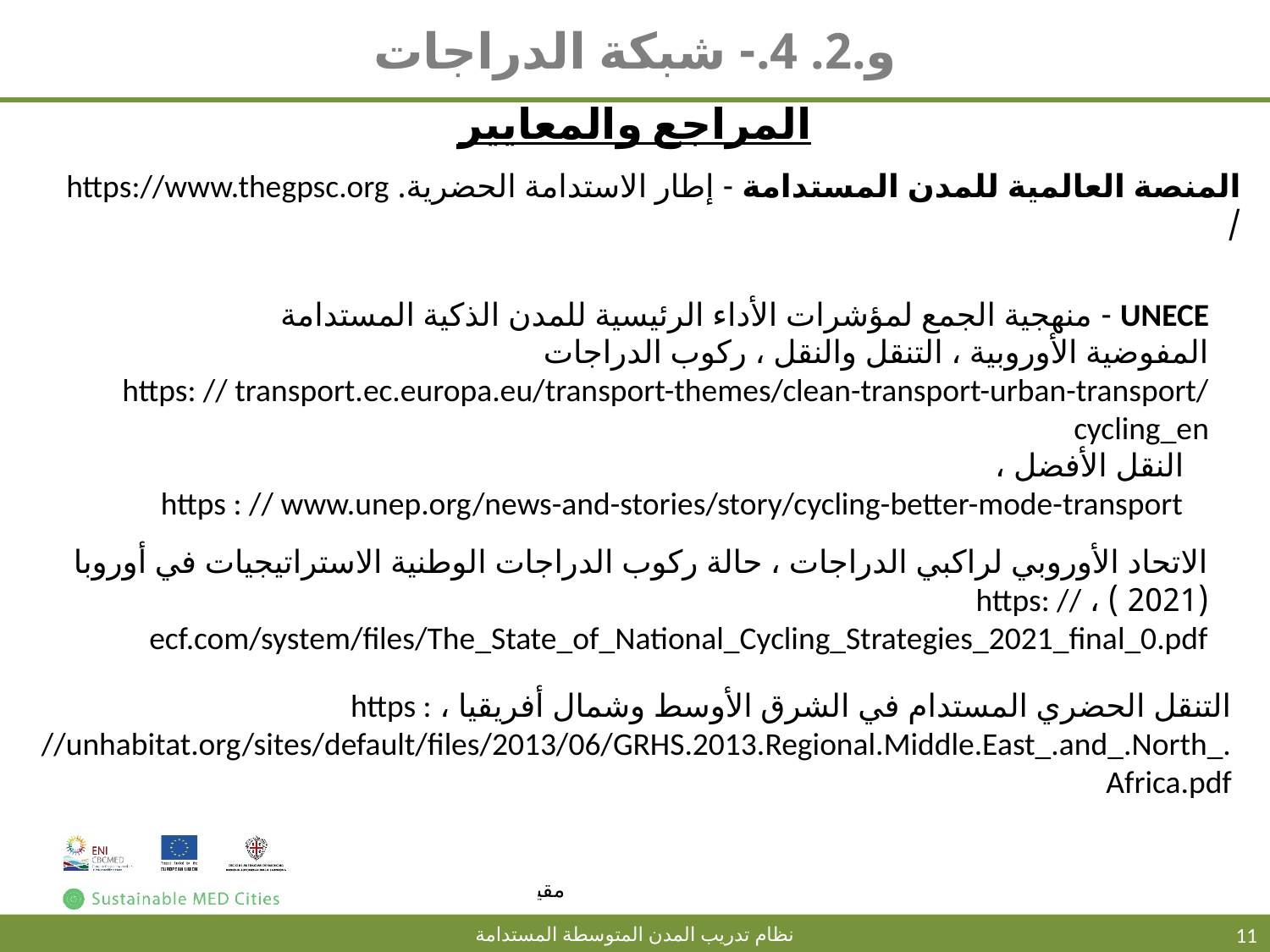

# و.2. 4.- شبكة الدراجات
المراجع والمعايير
المنصة العالمية للمدن المستدامة - إطار الاستدامة الحضرية. https://www.thegpsc.org /

UNECE - منهجية الجمع لمؤشرات الأداء الرئيسية للمدن الذكية المستدامة
المفوضية الأوروبية ، التنقل والنقل ، ركوب الدراجات
https: // transport.ec.europa.eu/transport-themes/clean-transport-urban-transport/cycling_en

النقل الأفضل ،
https : // www.unep.org/news-and-stories/story/cycling-better-mode-transport

الاتحاد الأوروبي لراكبي الدراجات ، حالة ركوب الدراجات الوطنية الاستراتيجيات في أوروبا (2021 ) ، https: // ecf.com/system/files/The_State_of_National_Cycling_Strategies_2021_final_0.pdf

التنقل الحضري المستدام في الشرق الأوسط وشمال أفريقيا ، https : //unhabitat.org/sites/default/files/2013/06/GRHS.2013.Regional.Middle.East_.and_.North_. Africa.pdf

11